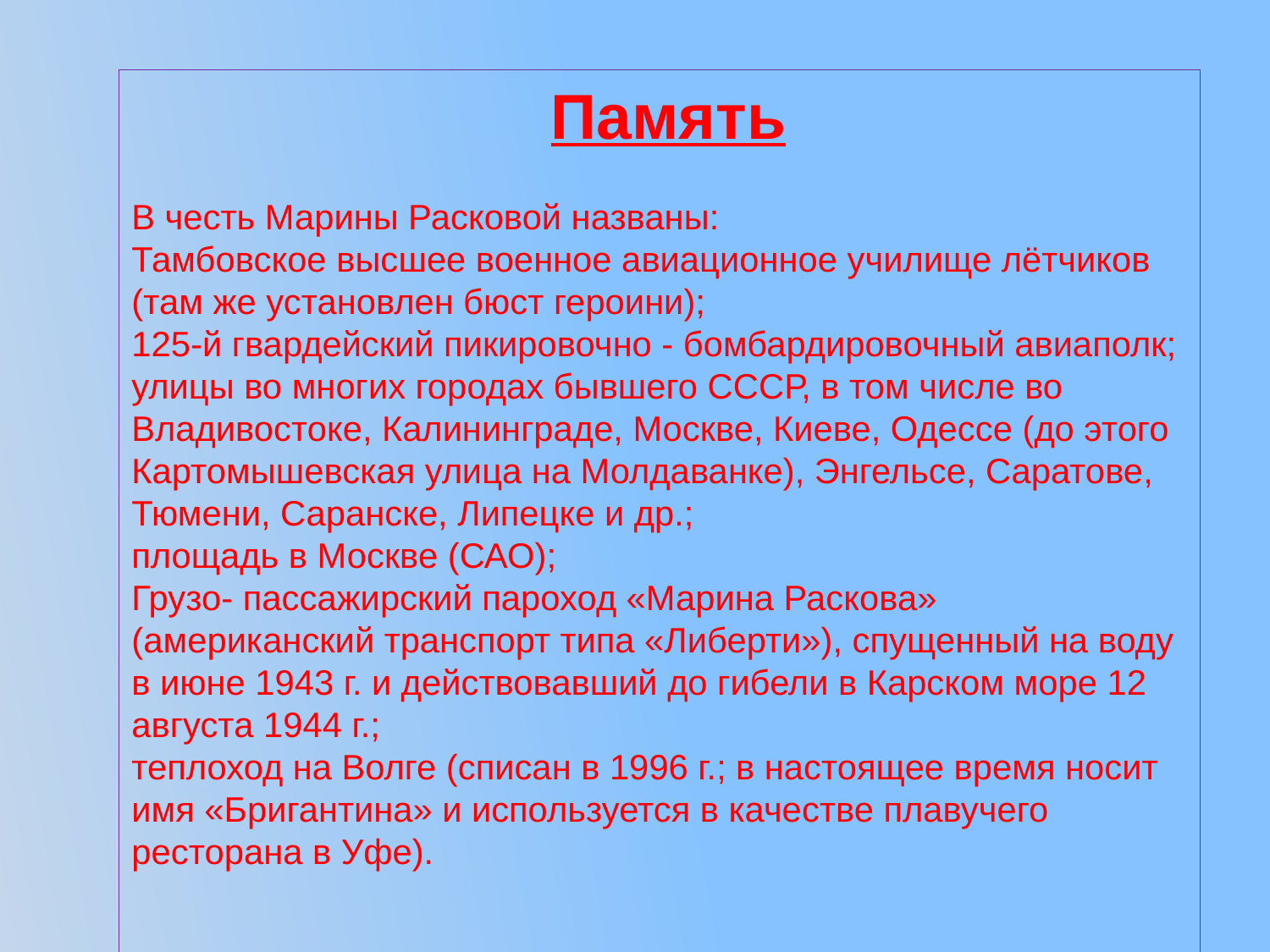

Память

В честь Марины Расковой названы:
Тамбовское высшее военное авиационное училище лётчиков (там же установлен бюст героини);
125-й гвардейский пикировочно - бомбардировочный авиаполк;
улицы во многих городах бывшего СССР, в том числе во Владивостоке, Калининграде, Москве, Киеве, Одессе (до этого Картомышевская улица на Молдаванке), Энгельсе, Саратове, Тюмени, Саранске, Липецке и др.;
площадь в Москве (САО);
Грузо- пассажирский пароход «Марина Раскова» (американский транспорт типа «Либерти»), спущенный на воду в июне 1943 г. и действовавший до гибели в Карском море 12 августа 1944 г.;
теплоход на Волге (списан в 1996 г.; в настоящее время носит имя «Бригантина» и используется в качестве плавучего ресторана в Уфе).